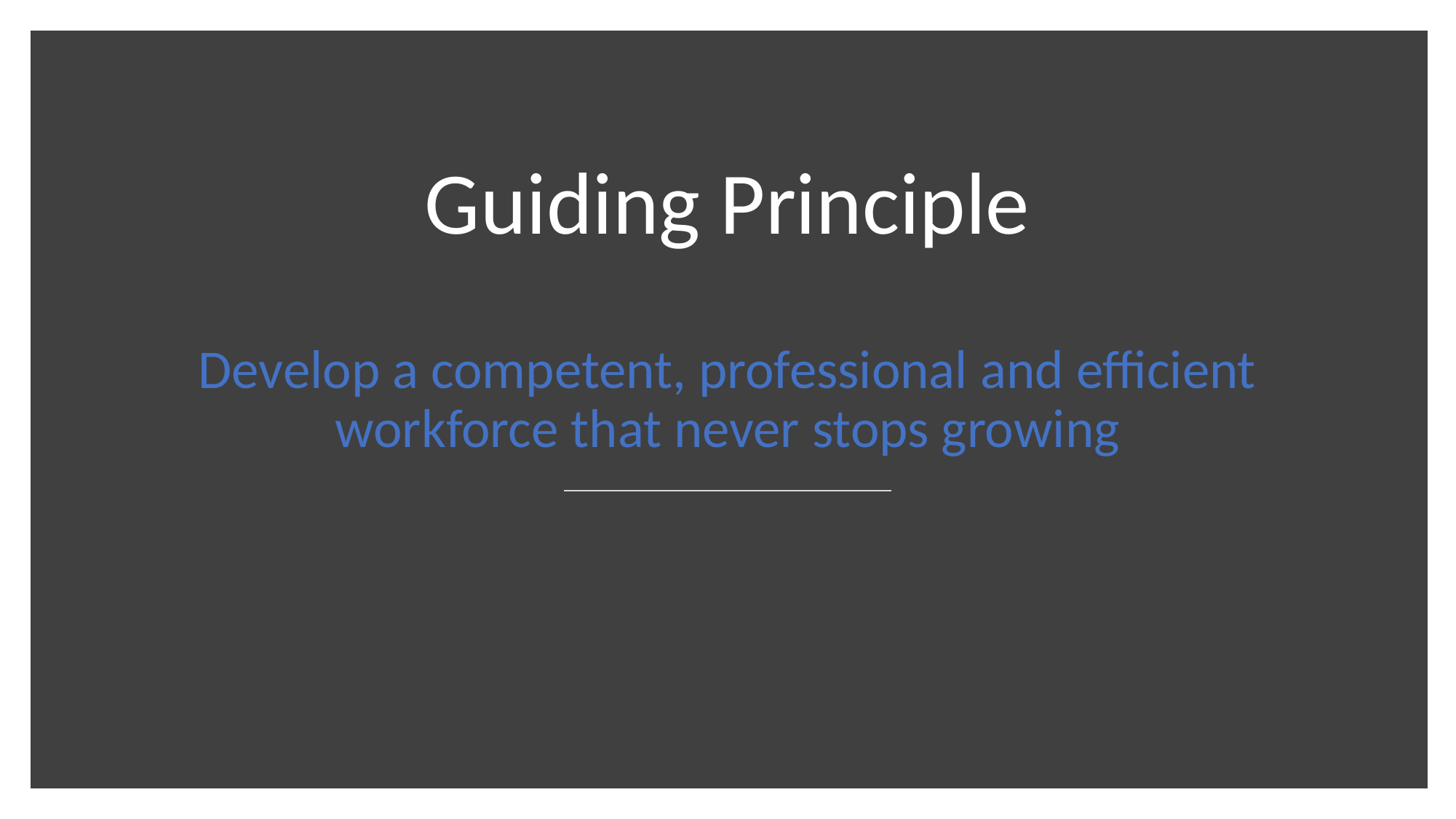

# Guiding Principle
Develop a competent, professional and efficient workforce that never stops growing